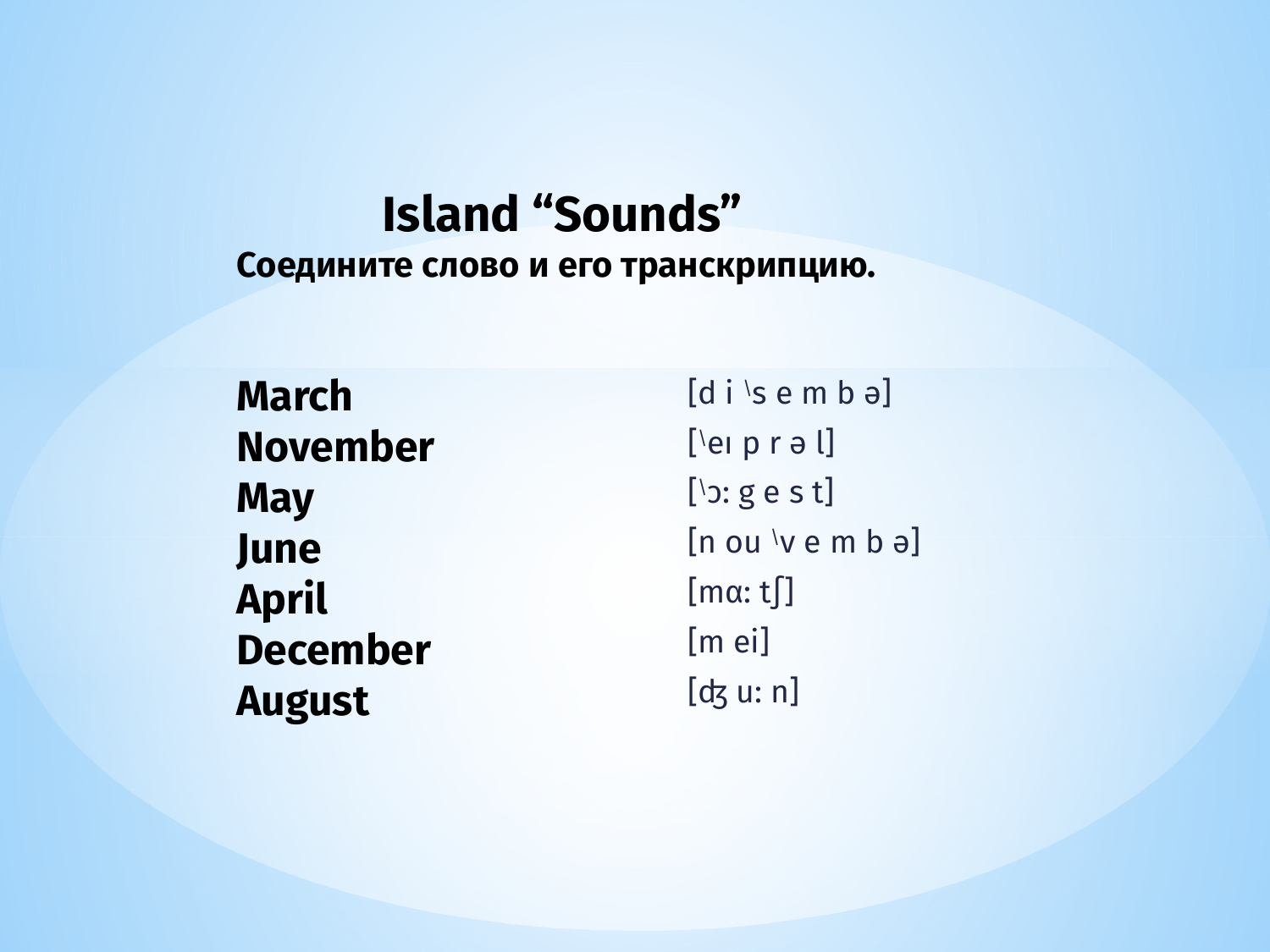

ISLAND “SOUNDS”

Соедините слово И ЕГО ТРАНСКРИПЦИЮ.

MARCH

NOVEMBER

MAY

JUNE

APRIL

DECEMBER

AUGUST

# Island “Sounds” Соедините слово и его транскрипцию. March November May June April December August
[d i \s e m b ə]
[\eı p r ə l]
[\ɔ: g e s t]
[n ou \v e m b ə]
[mα: t∫]
[m ei]
[ʤ u: n]